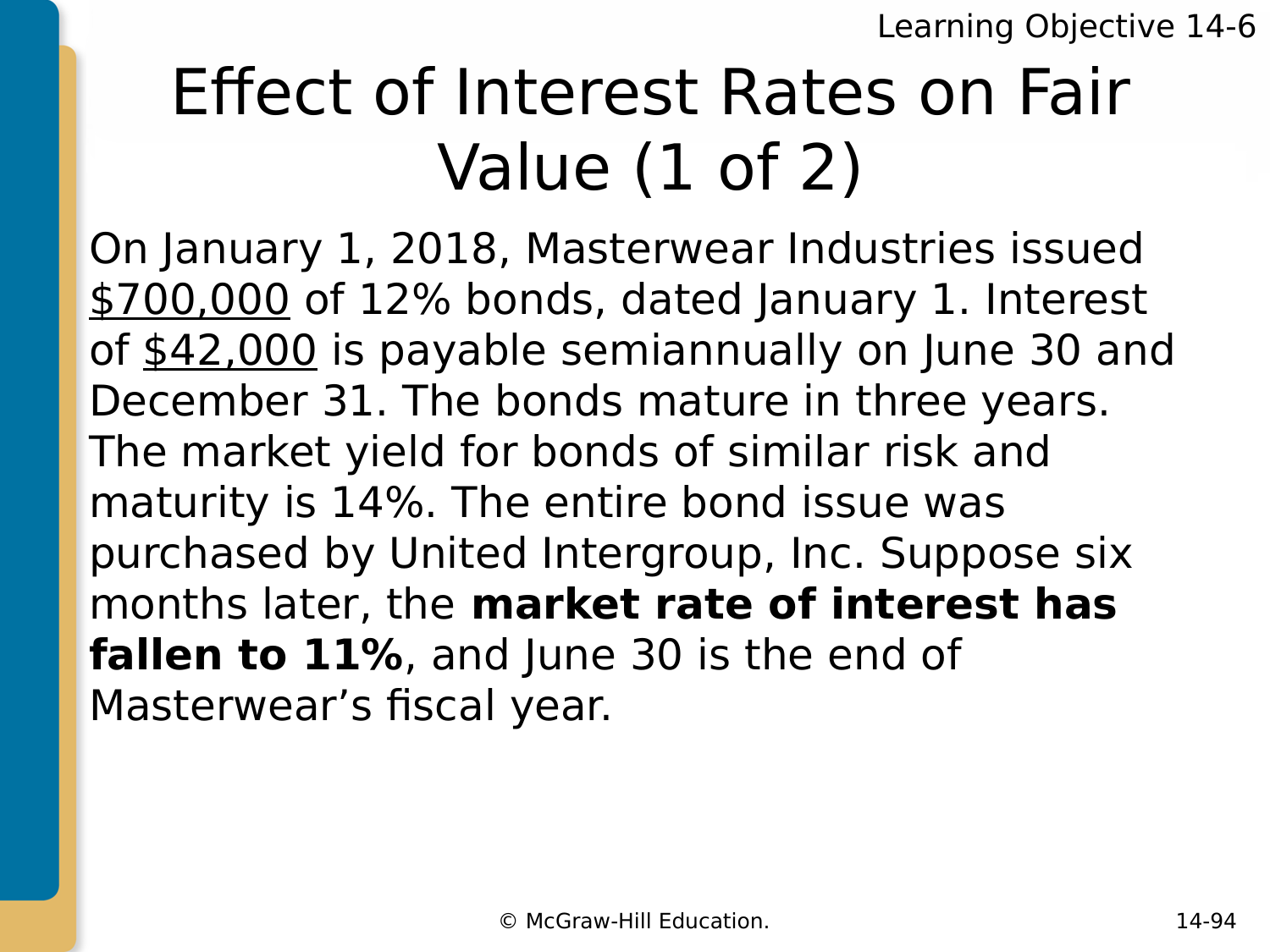

Learning Objective 14-6
# Effect of Interest Rates on Fair Value (1 of 2)
On January 1, 2018, Masterwear Industries issued $700,000 of 12% bonds, dated January 1. Interest of $42,000 is payable semiannually on June 30 and December 31. The bonds mature in three years. The market yield for bonds of similar risk and maturity is 14%. The entire bond issue was purchased by United Intergroup, Inc. Suppose six months later, the market rate of interest has fallen to 11%, and June 30 is the end of Masterwear’s fiscal year.